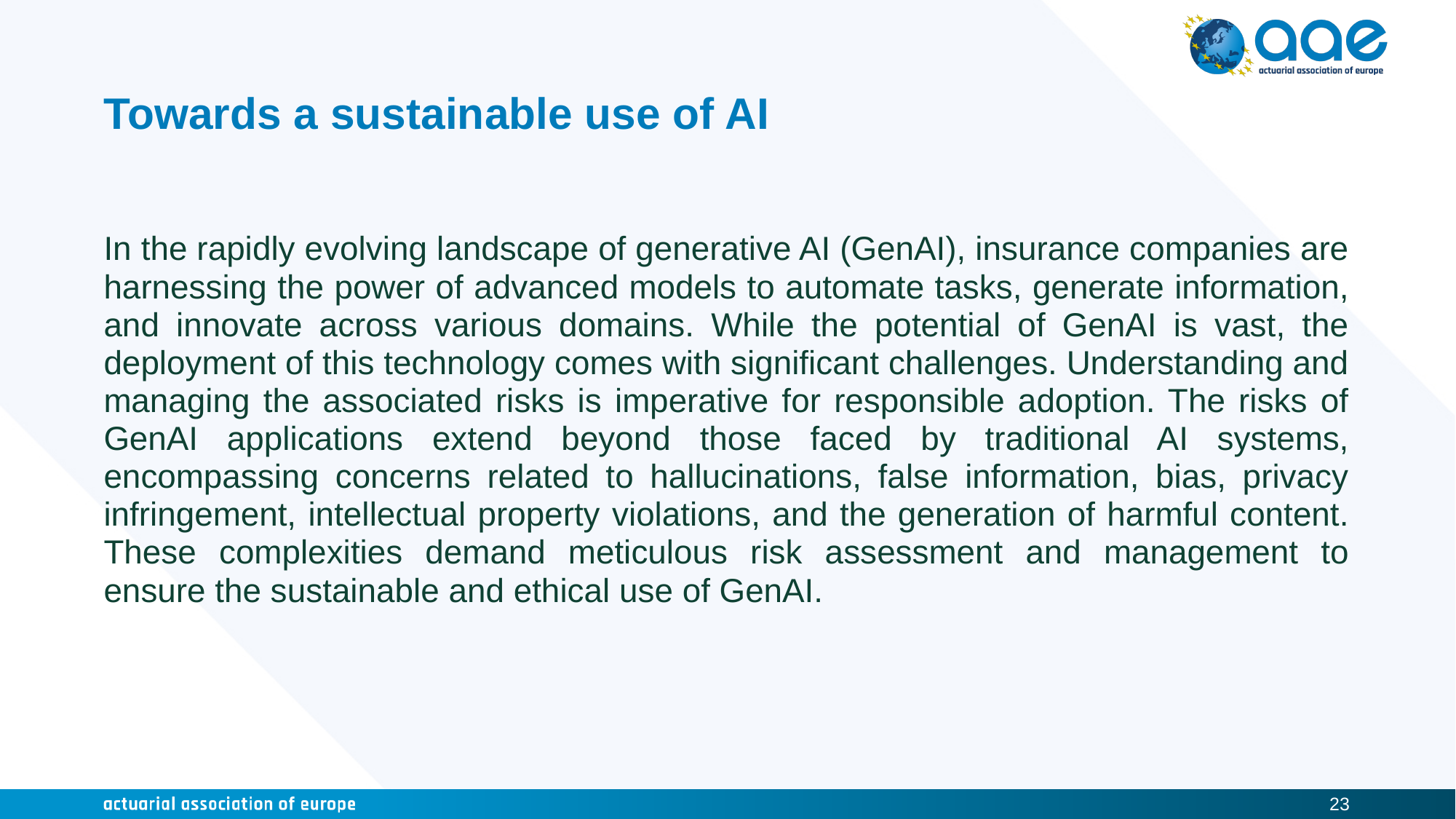

# Towards a sustainable use of AI
In the rapidly evolving landscape of generative AI (GenAI), insurance companies are harnessing the power of advanced models to automate tasks, generate information, and innovate across various domains. While the potential of GenAI is vast, the deployment of this technology comes with significant challenges. Understanding and managing the associated risks is imperative for responsible adoption. The risks of GenAI applications extend beyond those faced by traditional AI systems, encompassing concerns related to hallucinations, false information, bias, privacy infringement, intellectual property violations, and the generation of harmful content. These complexities demand meticulous risk assessment and management to ensure the sustainable and ethical use of GenAI.

23